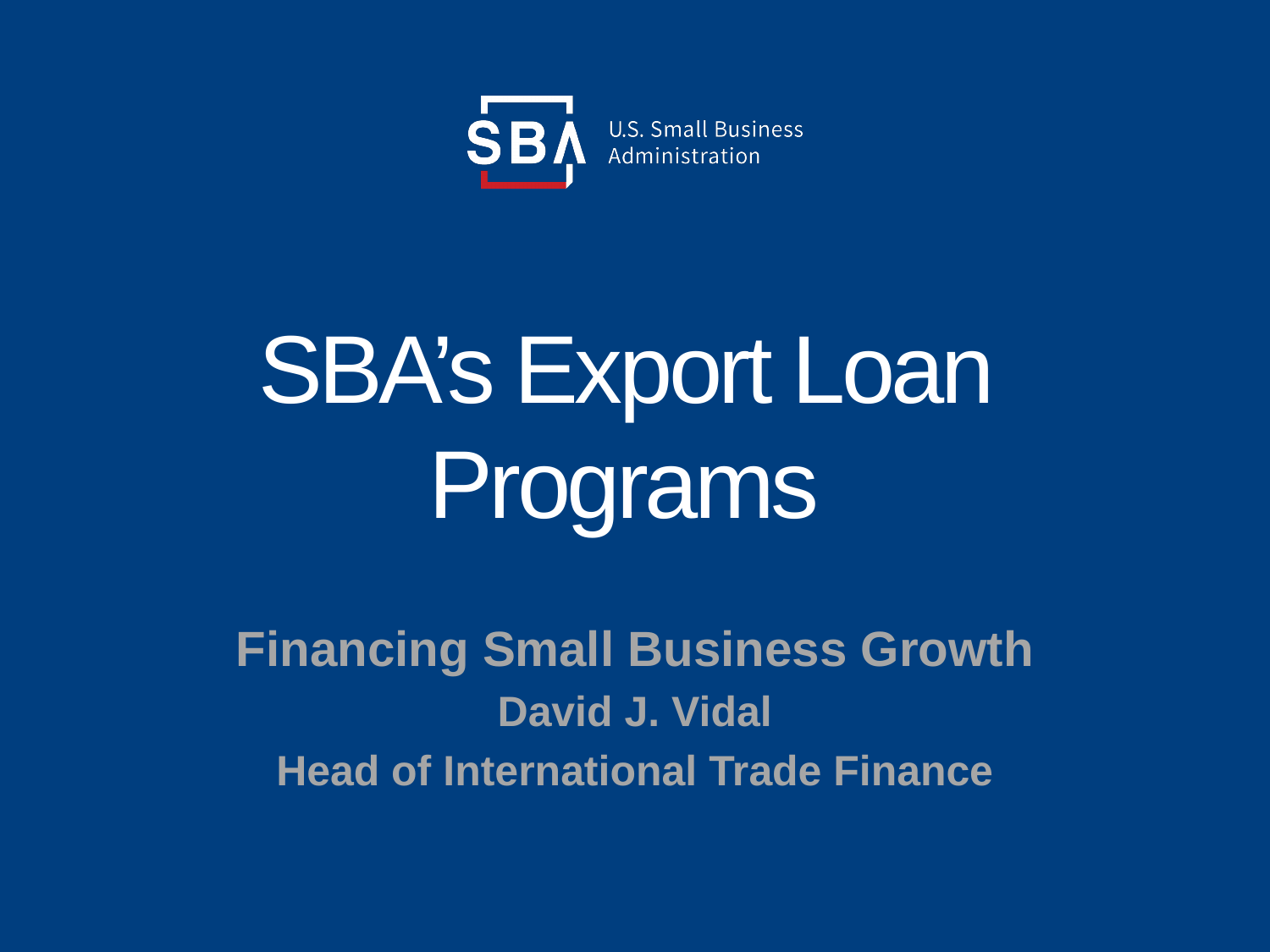

# SBA’s Export Loan Programs
Financing Small Business Growth
David J. Vidal
Head of International Trade Finance